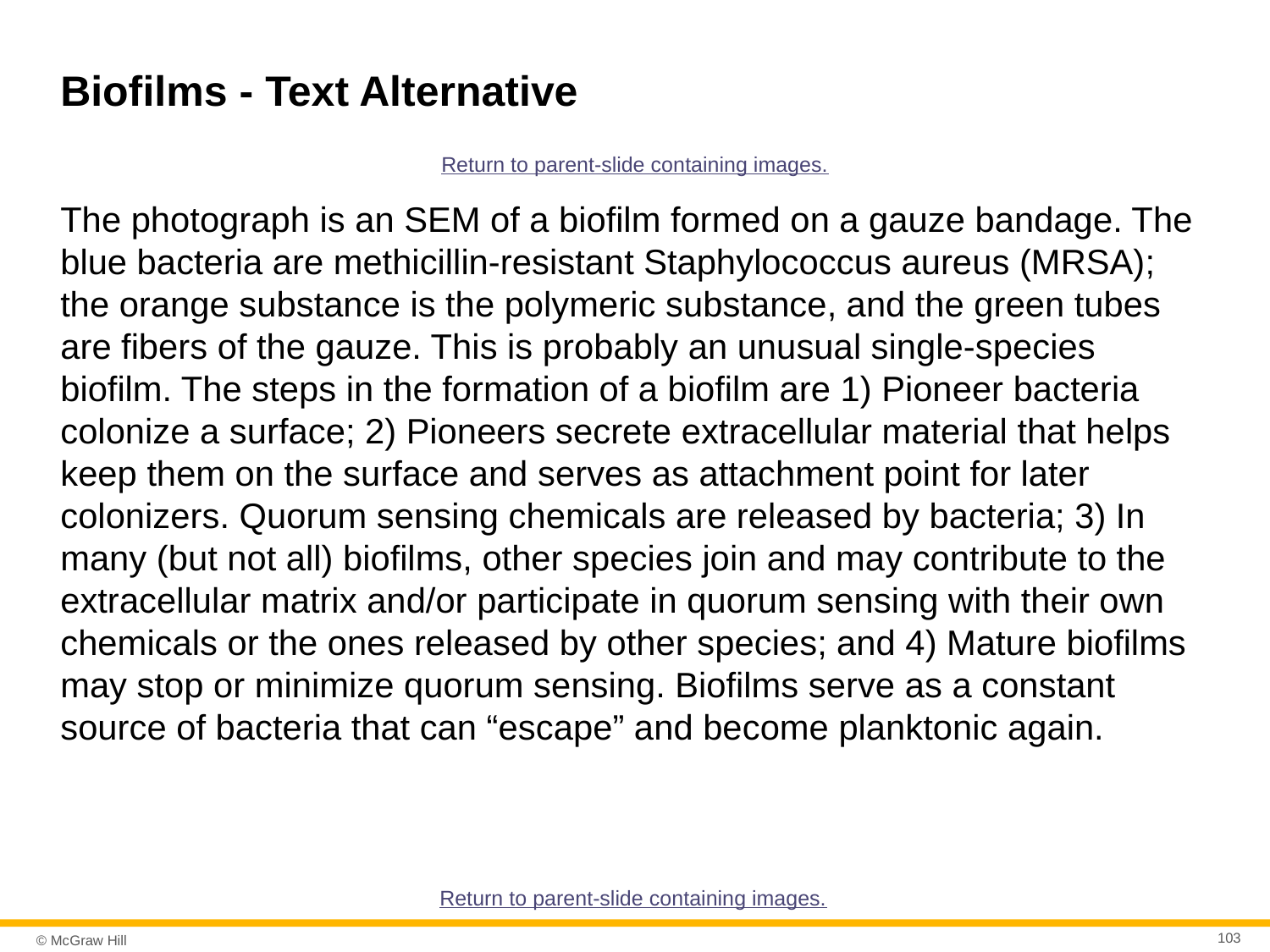

# Biofilms - Text Alternative
Return to parent-slide containing images.
The photograph is an SEM of a biofilm formed on a gauze bandage. The blue bacteria are methicillin-resistant Staphylococcus aureus (MRSA); the orange substance is the polymeric substance, and the green tubes are fibers of the gauze. This is probably an unusual single-species biofilm. The steps in the formation of a biofilm are 1) Pioneer bacteria colonize a surface; 2) Pioneers secrete extracellular material that helps keep them on the surface and serves as attachment point for later colonizers. Quorum sensing chemicals are released by bacteria; 3) In many (but not all) biofilms, other species join and may contribute to the extracellular matrix and/or participate in quorum sensing with their own chemicals or the ones released by other species; and 4) Mature biofilms may stop or minimize quorum sensing. Biofilms serve as a constant source of bacteria that can “escape” and become planktonic again.
Return to parent-slide containing images.